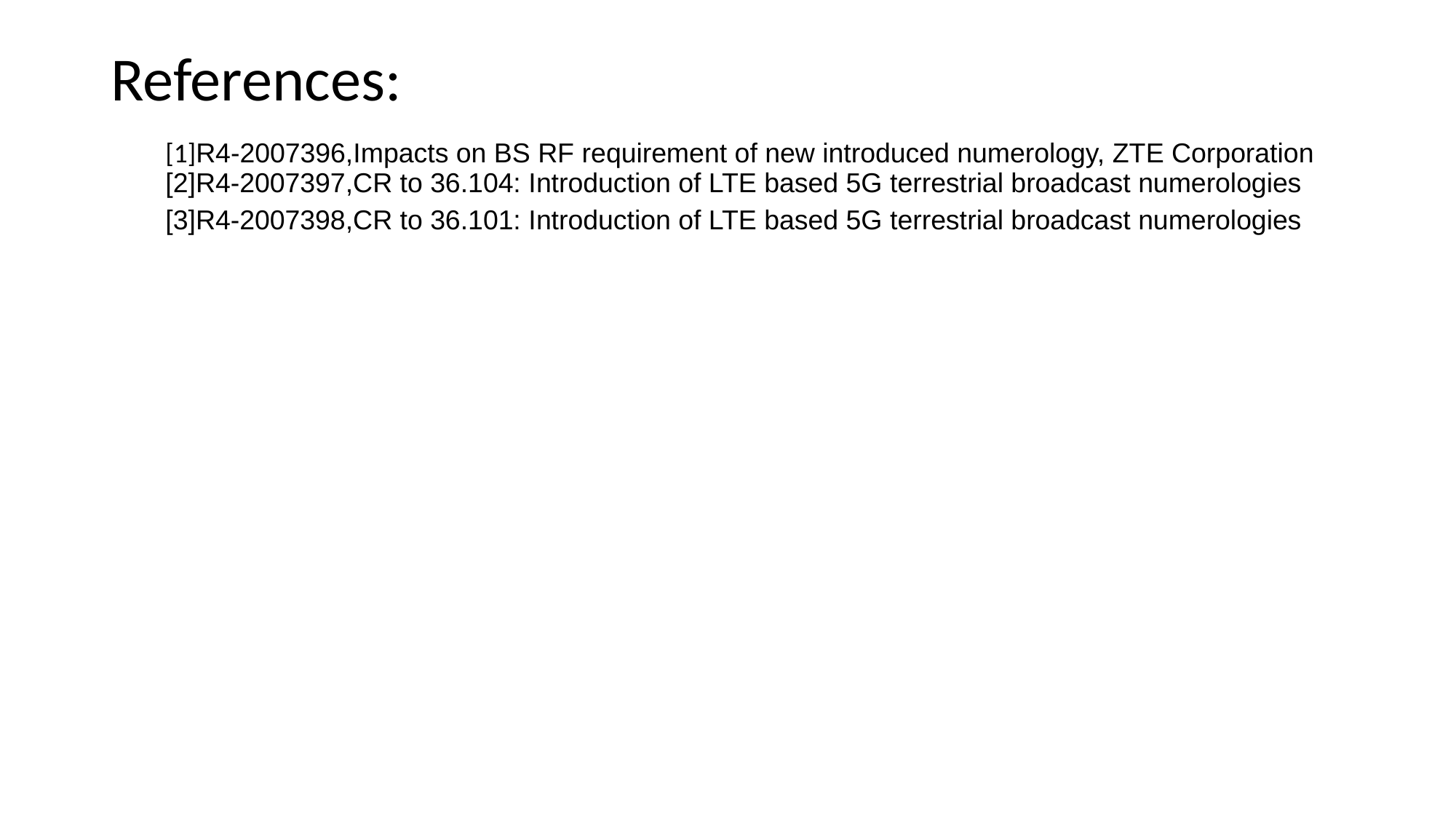

# References:
[1]R4-2007396,Impacts on BS RF requirement of new introduced numerology, ZTE Corporation [2]R4-2007397,CR to 36.104: Introduction of LTE based 5G terrestrial broadcast numerologies
[3]R4-2007398,CR to 36.101: Introduction of LTE based 5G terrestrial broadcast numerologies
7